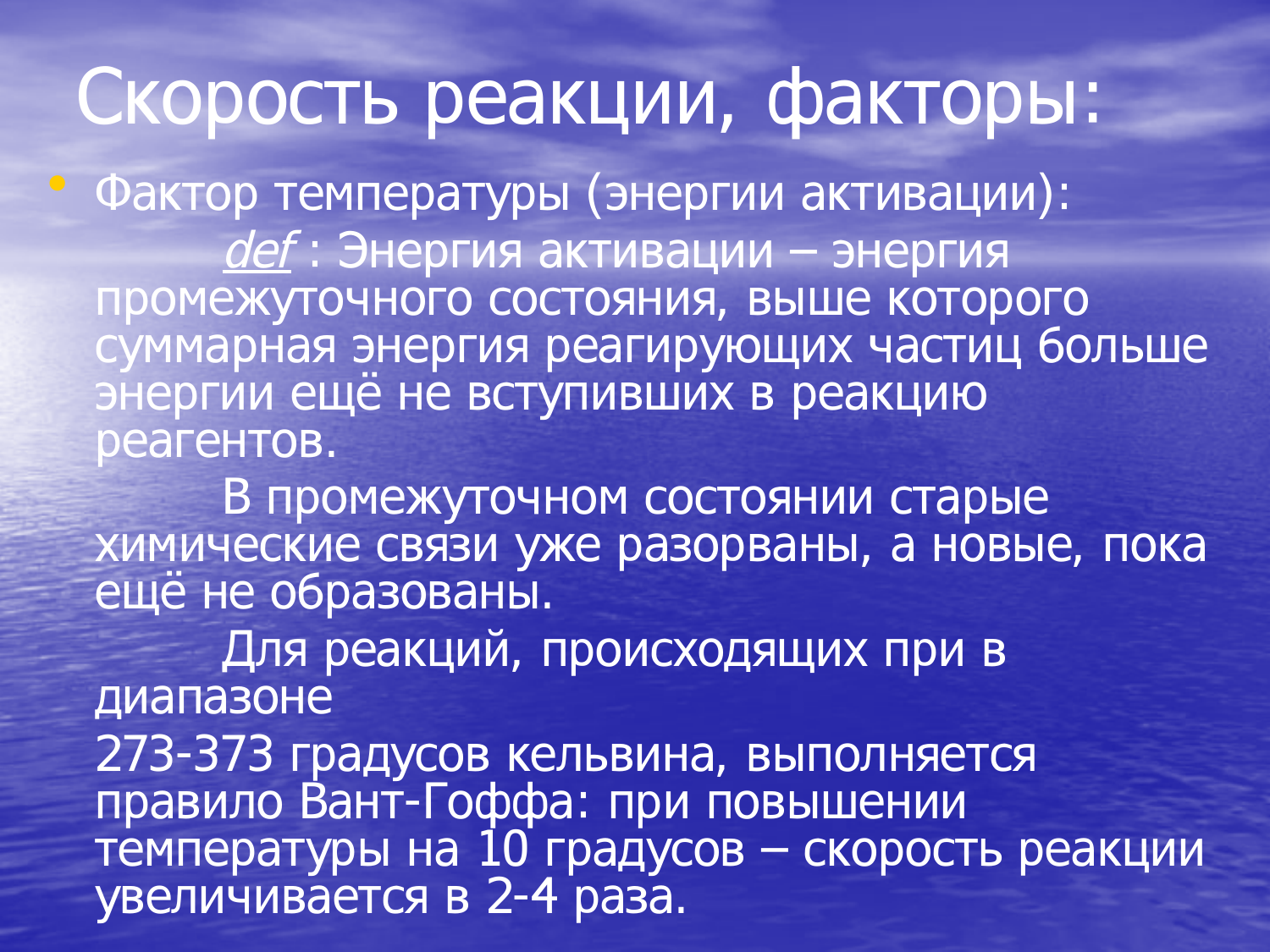

# Скорость реакции, факторы:
Фактор температуры (энергии активации):
		def : Энергия активации – энергия промежуточного состояния, выше которого суммарная энергия реагирующих частиц больше энергии ещё не вступивших в реакцию реагентов.
		В промежуточном состоянии старые химические связи уже разорваны, а новые, пока ещё не образованы.
		Для реакций, происходящих при в диапазоне
	273-373 градусов кельвина, выполняется правило Вант-Гоффа: при повышении температуры на 10 градусов – скорость реакции увеличивается в 2-4 раза.